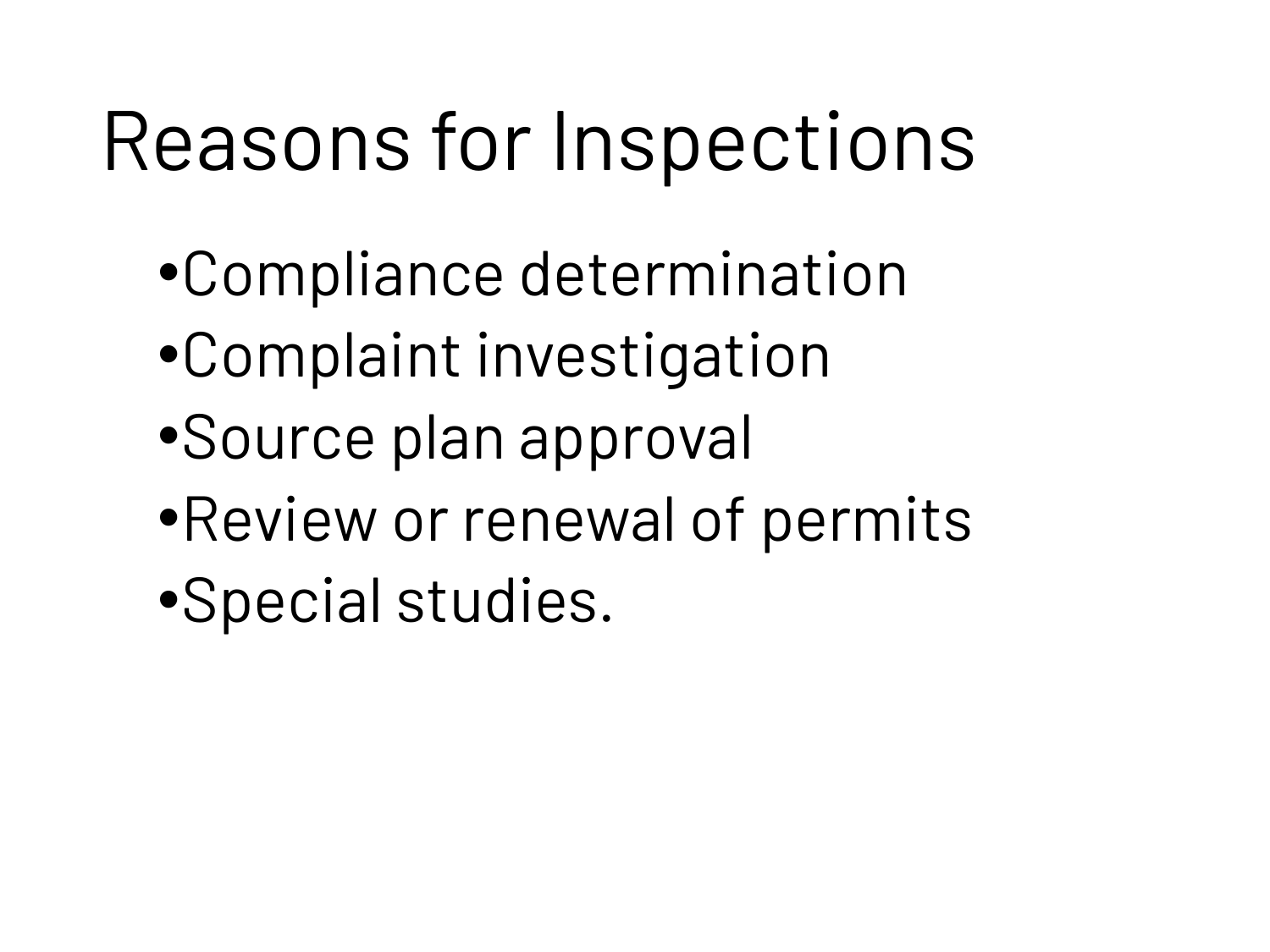

# Reasons for Inspections
Compliance determination
Complaint investigation
Source plan approval
Review or renewal of permits
Special studies.